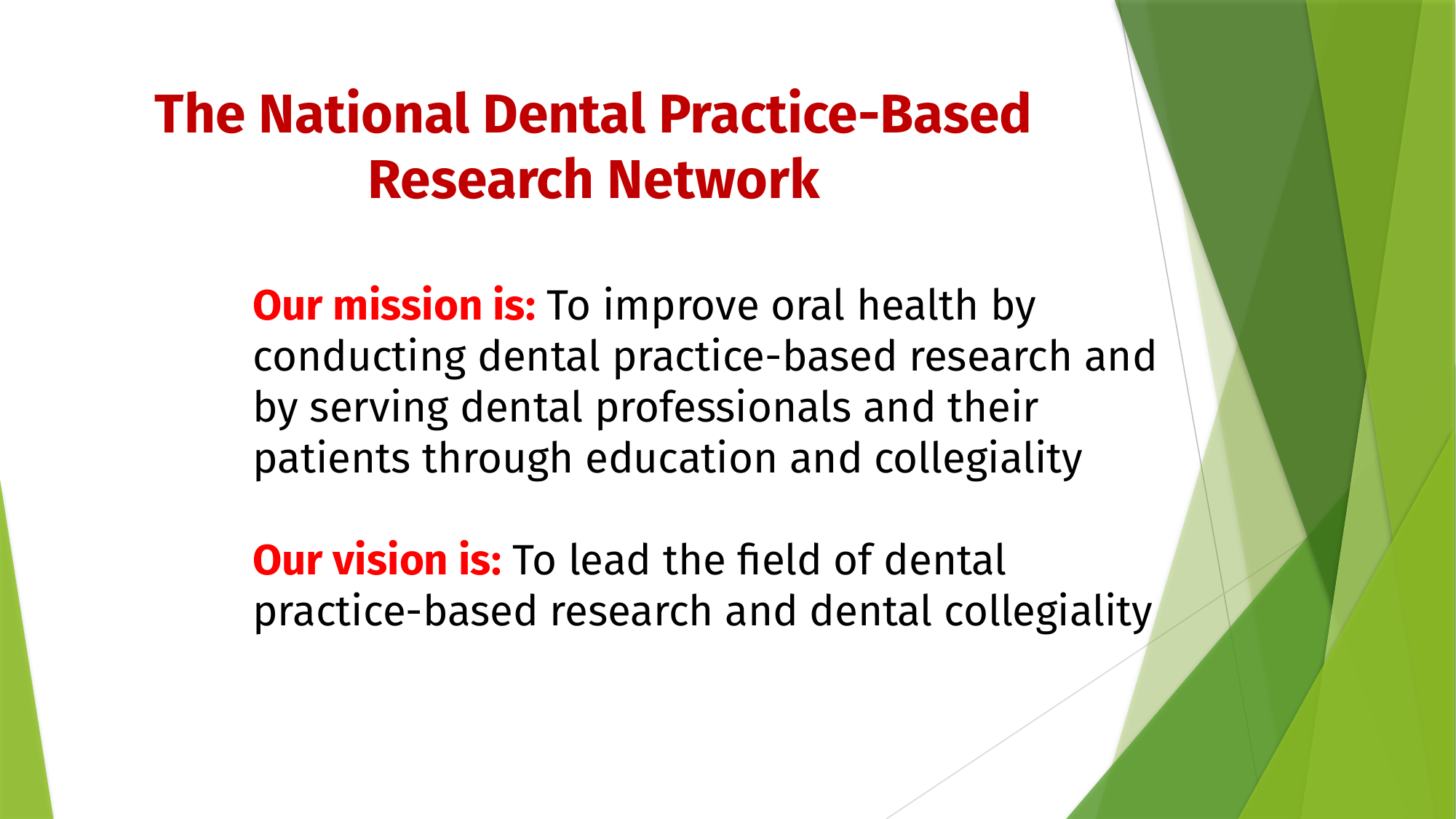

# The National Dental Practice-Based Research Network

Our mission is: To improve oral health by conducting dental practice-based research and by serving dental professionals and their patients through education and collegiality

Our vision is: To lead the field of dental practice-based research and dental collegiality